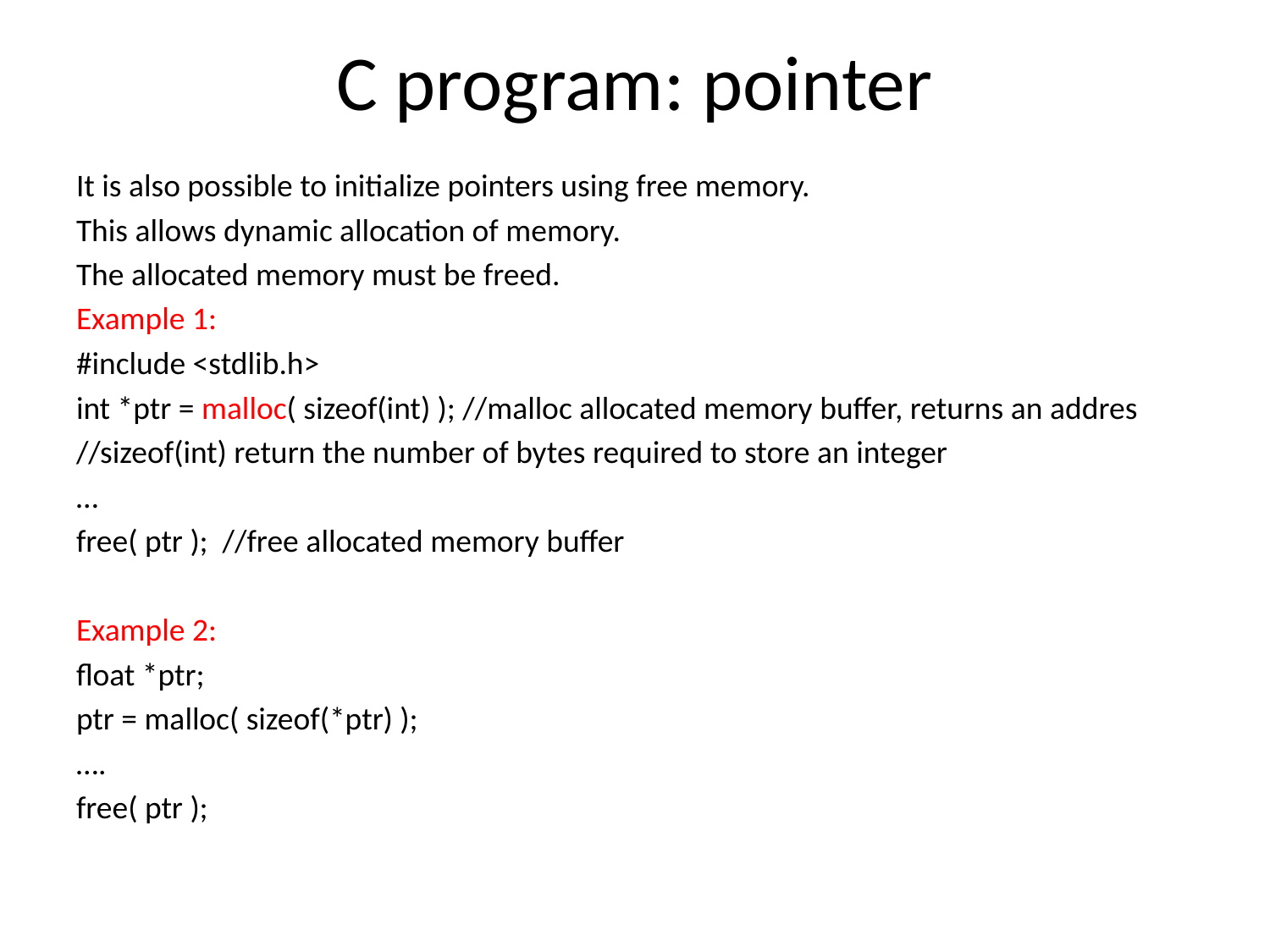

# C program: pointer
It is also possible to initialize pointers using free memory.
This allows dynamic allocation of memory.
The allocated memory must be freed.
Example 1:
#include <stdlib.h>
int *ptr = malloc( sizeof(int) ); //malloc allocated memory buffer, returns an addres
//sizeof(int) return the number of bytes required to store an integer
…
free( ptr );  //free allocated memory buffer

Example 2:
float *ptr;
ptr = malloc( sizeof(*ptr) );
….
free( ptr );